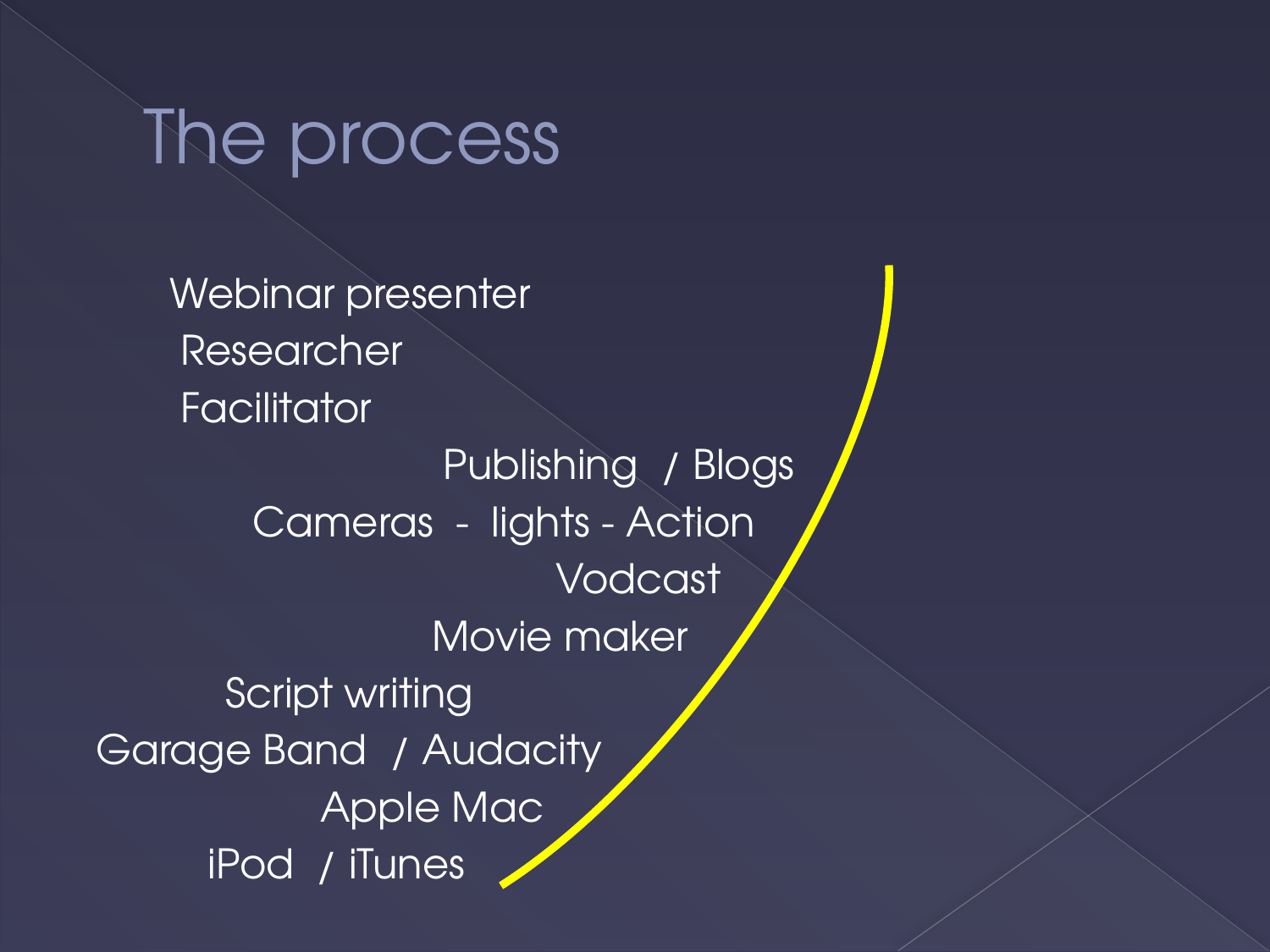

# The process

				   Webinar presenter
					    Researcher
					    Facilitator
                                Publishing  / Blogs
               Cameras  -  lights - Action
                                          Vodcast
                               Movie maker
   			        Script writing
 Garage Band  / Audacity
                     Apple Mac
           iPod  / iTunes